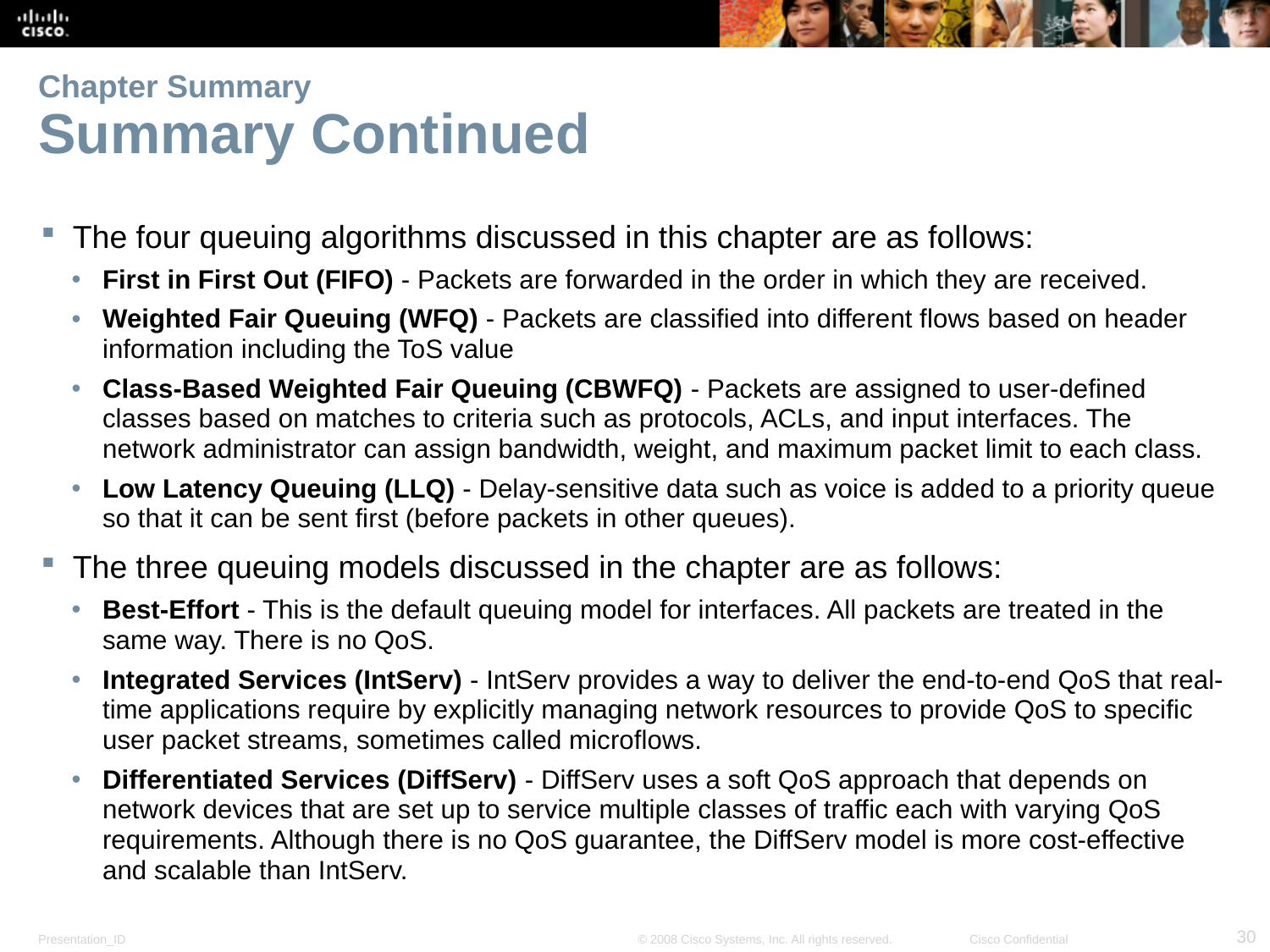

# Chapter Summary Summary Continued
The four queuing algorithms discussed in this chapter are as follows:
First in First Out (FIFO) - Packets are forwarded in the order in which they are received.
Weighted Fair Queuing (WFQ) - Packets are classified into different flows based on header information including the ToS value
Class-Based Weighted Fair Queuing (CBWFQ) - Packets are assigned to user-defined classes based on matches to criteria such as protocols, ACLs, and input interfaces. The network administrator can assign bandwidth, weight, and maximum packet limit to each class.
Low Latency Queuing (LLQ) - Delay-sensitive data such as voice is added to a priority queue so that it can be sent first (before packets in other queues).
The three queuing models discussed in the chapter are as follows:
Best-Effort - This is the default queuing model for interfaces. All packets are treated in the same way. There is no QoS.
Integrated Services (IntServ) - IntServ provides a way to deliver the end-to-end QoS that real-time applications require by explicitly managing network resources to provide QoS to specific user packet streams, sometimes called microflows.
Differentiated Services (DiffServ) - DiffServ uses a soft QoS approach that depends on network devices that are set up to service multiple classes of traffic each with varying QoS requirements. Although there is no QoS guarantee, the DiffServ model is more cost-effective and scalable than IntServ.